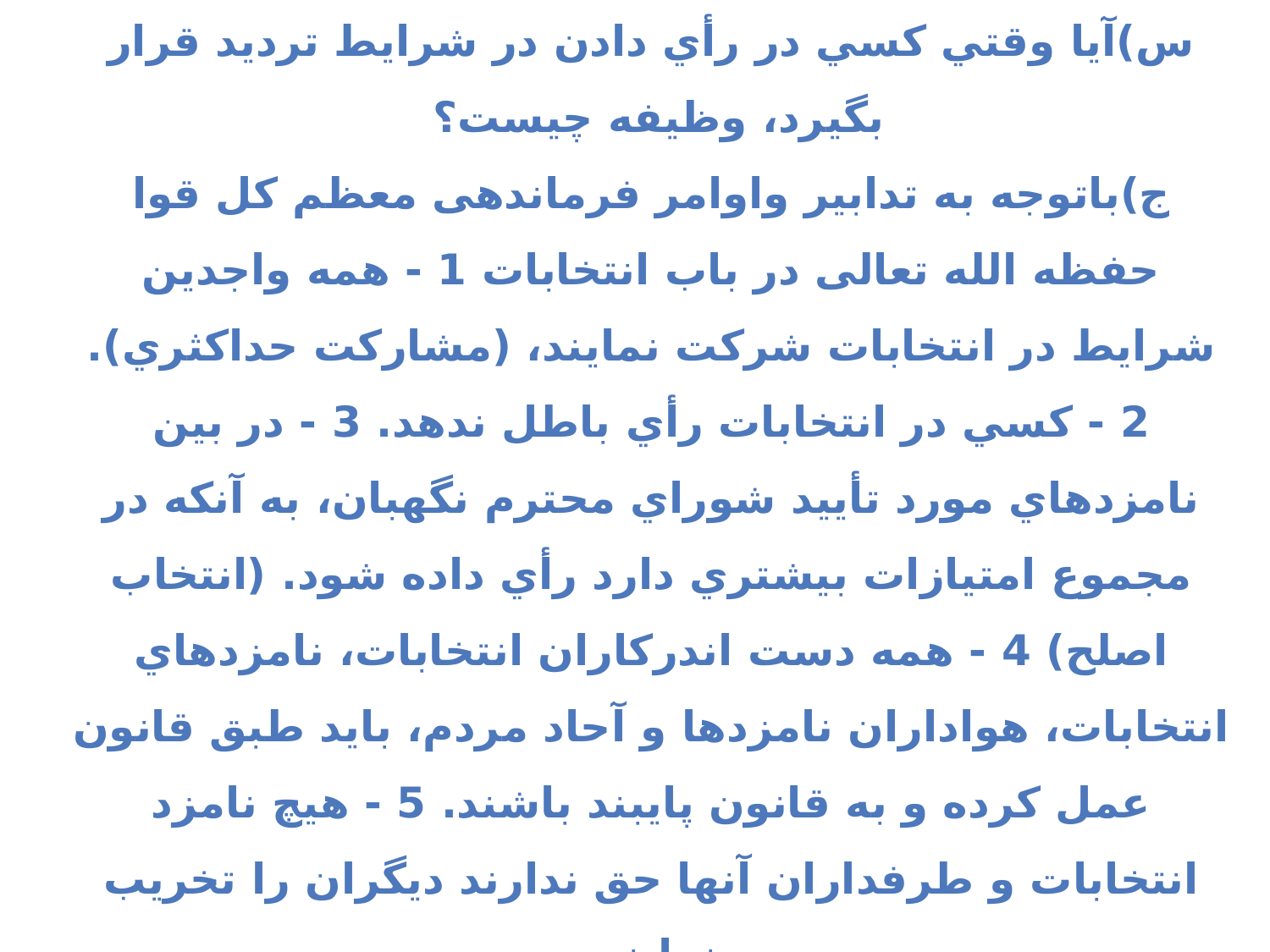

7/6-تردید در رأی دادن به کاندیدا یا رأی سفید انداختن
س)آيا وقتي كسي در رأي دادن در شرايط تردید قرار بگيرد، وظیفه چیست؟
ج)باتوجه به تدابیر واوامر فرماندهی معظم کل قوا حفظه الله تعالی در باب انتخابات 1 - همه واجدين شرايط در انتخابات شركت نمايند، (مشاركت حداكثري). 2 - كسي در انتخابات رأي باطل ندهد. 3 - در بين نامزدهاي مورد تأييد شوراي محترم نگهبان، به آنكه در مجموع امتيازات بيشتري دارد رأي داده شود. (انتخاب اصلح) 4 - همه دست اندركاران انتخابات، نامزدهاي انتخابات، هواداران نامزدها و آحاد مردم، بايد طبق قانون عمل كرده و به قانون پايبند باشند. 5 - هيچ نامزد انتخابات و طرفداران آنها حق ندارند ديگران را تخريب نمايند.